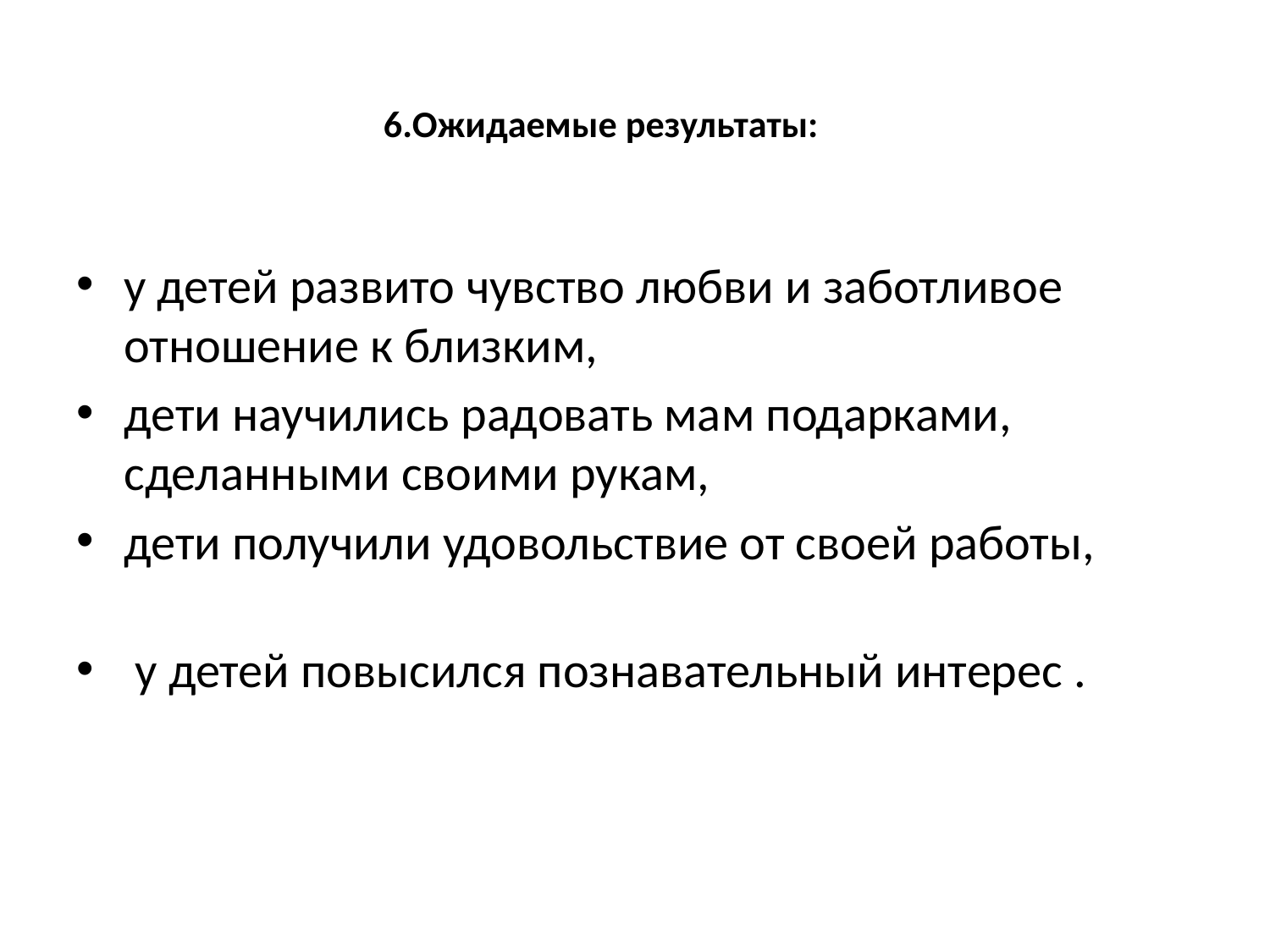

# 6.Ожидаемые результаты:

у детей развито чувство любви и заботливое отношение к близким,
дети научились радовать мам подарками, сделанными своими рукам,
дети получили удовольствие от своей работы,
 у детей повысился познавательный интерес .